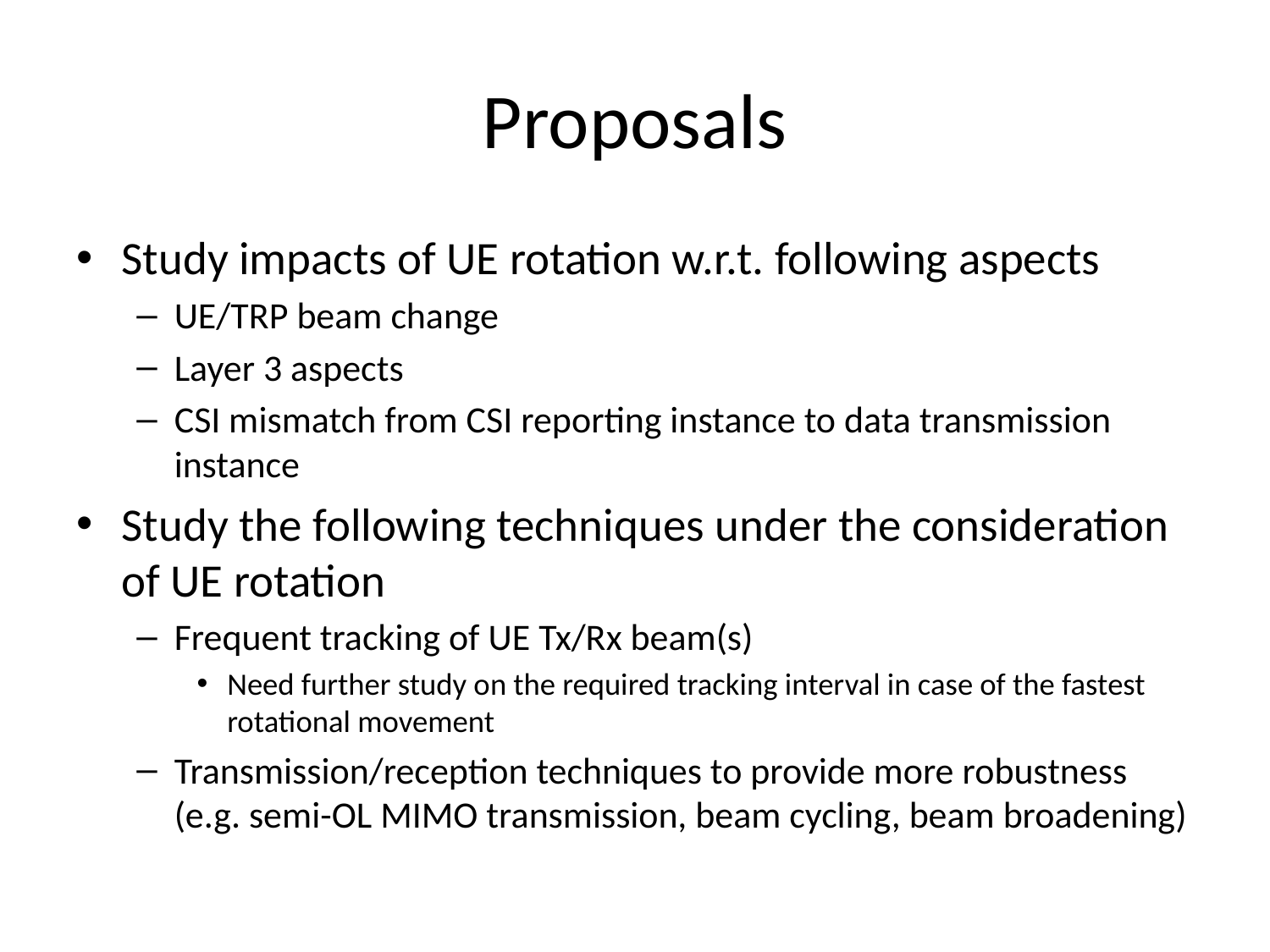

# Proposals
Study impacts of UE rotation w.r.t. following aspects
UE/TRP beam change
Layer 3 aspects
CSI mismatch from CSI reporting instance to data transmission instance
Study the following techniques under the consideration of UE rotation
Frequent tracking of UE Tx/Rx beam(s)
Need further study on the required tracking interval in case of the fastest rotational movement
Transmission/reception techniques to provide more robustness (e.g. semi-OL MIMO transmission, beam cycling, beam broadening)